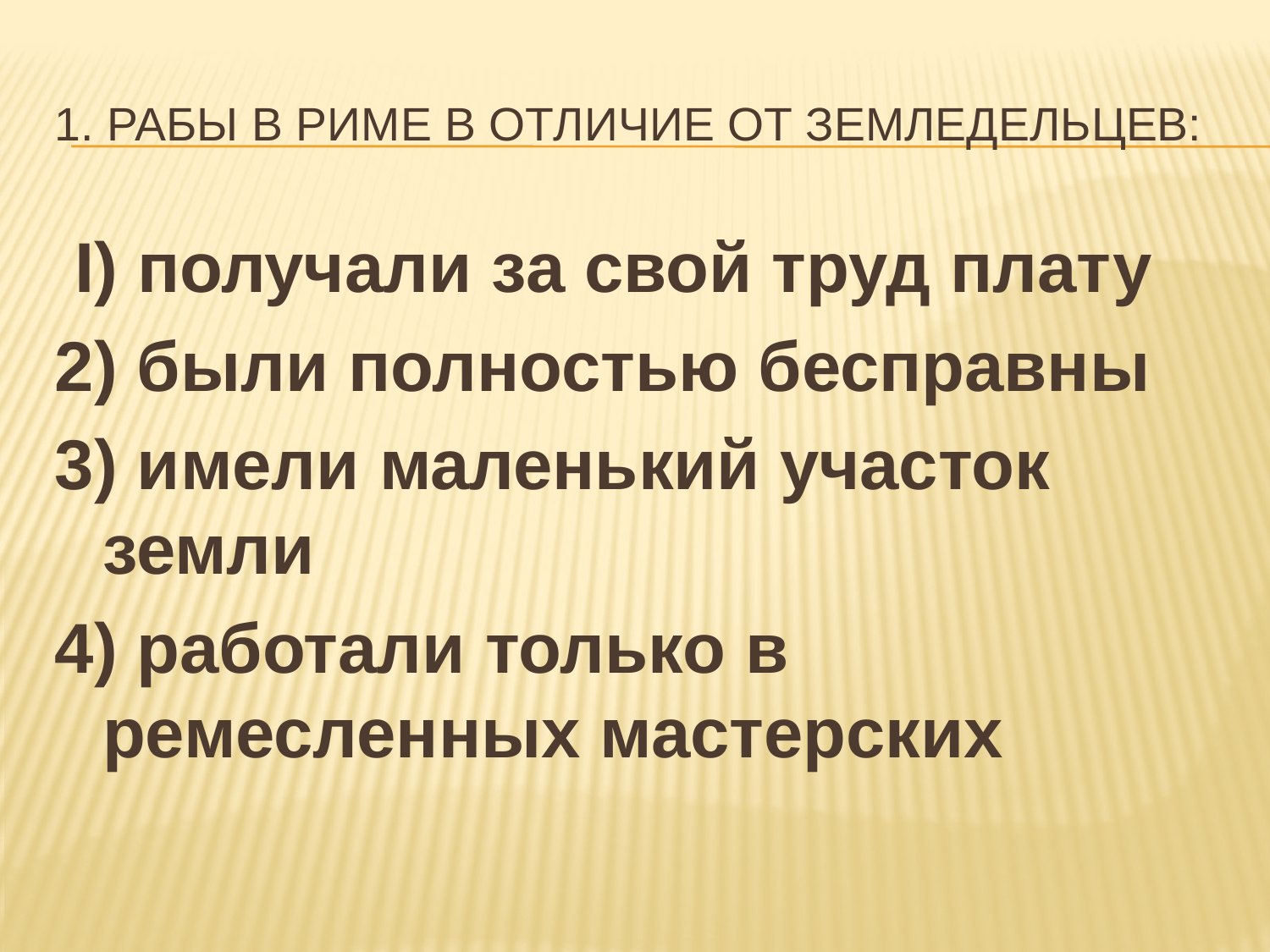

# 1. Рабы в Риме в отличие от земледельцев:
 I) получали за свой труд плату
2) были полностью бесправны
3) имели маленький участок земли
4) работали только в ремесленных мастерских